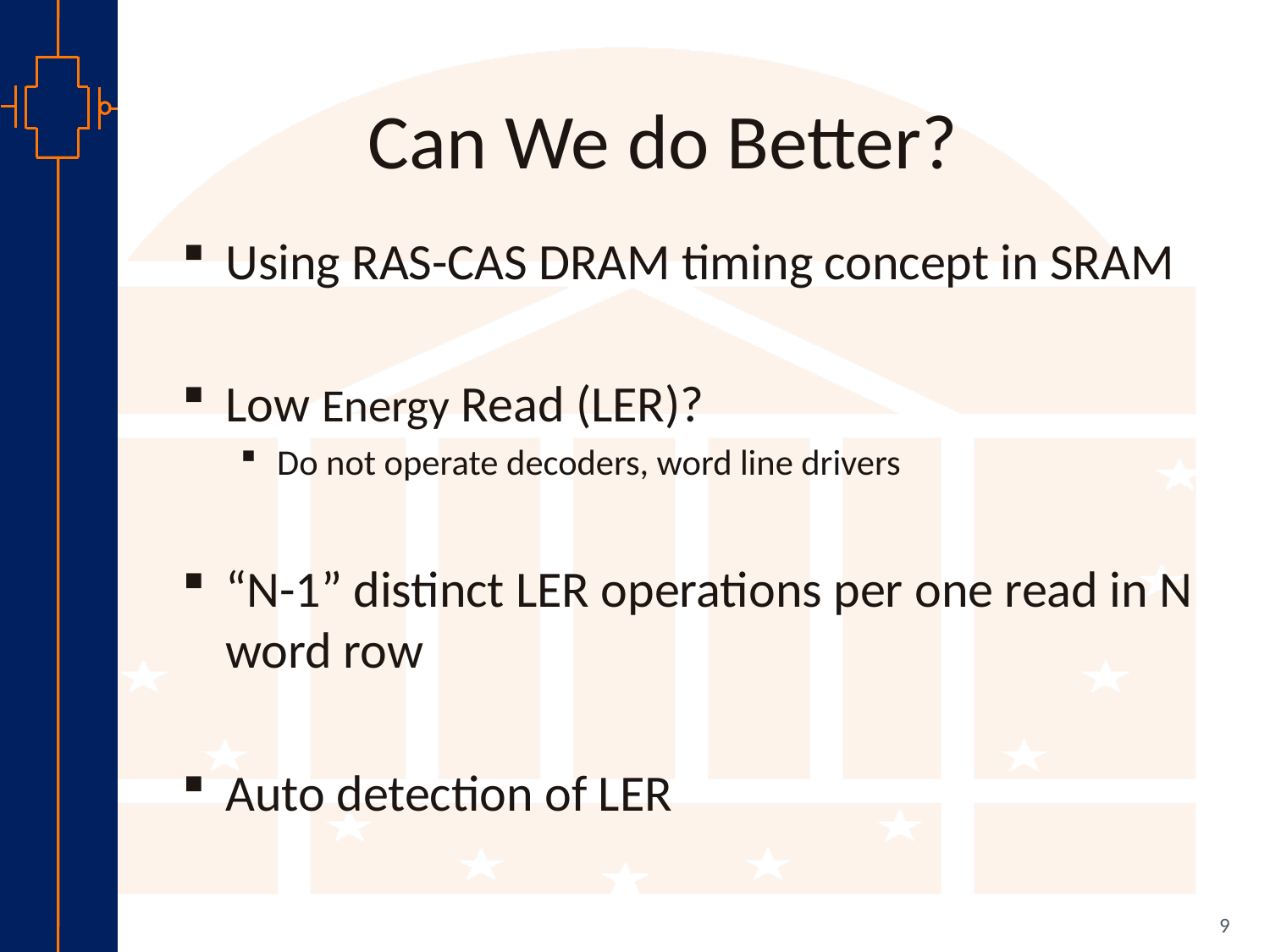

# Can We do Better?
Using RAS-CAS DRAM timing concept in SRAM

Low Energy Read (LER)?
Do not operate decoders, word line drivers

“N-1” distinct LER operations per one read in N word row

Auto detection of LER

9